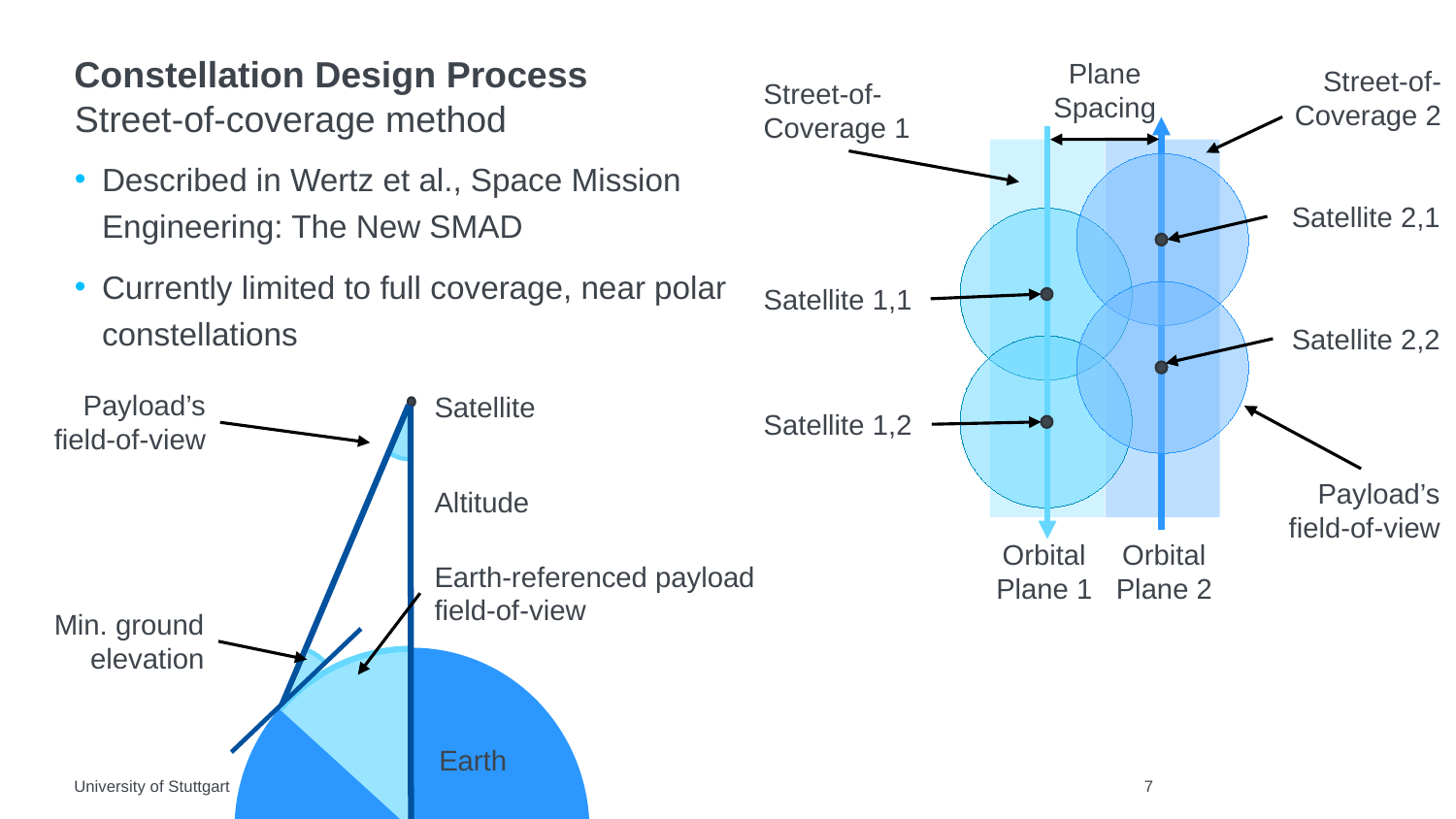

Plane Spacing
Street-of-Coverage 2
Street-of-Coverage 1

Satellite 2,1

Satellite 1,1

Satellite 2,2

Satellite 1,2

Payload’s
field-of-view
Orbital Plane 1
Orbital Plane 2
# Constellation Design Process
Street-of-coverage method
Described in Wertz et al., Space Mission Engineering: The New SMAD
Currently limited to full coverage, near polar constellations

Payload’s
field-of-view
Satellite

Altitude
Earth-referenced payload
field-of-view
Min. ground elevation

Earth
University of Stuttgart
7